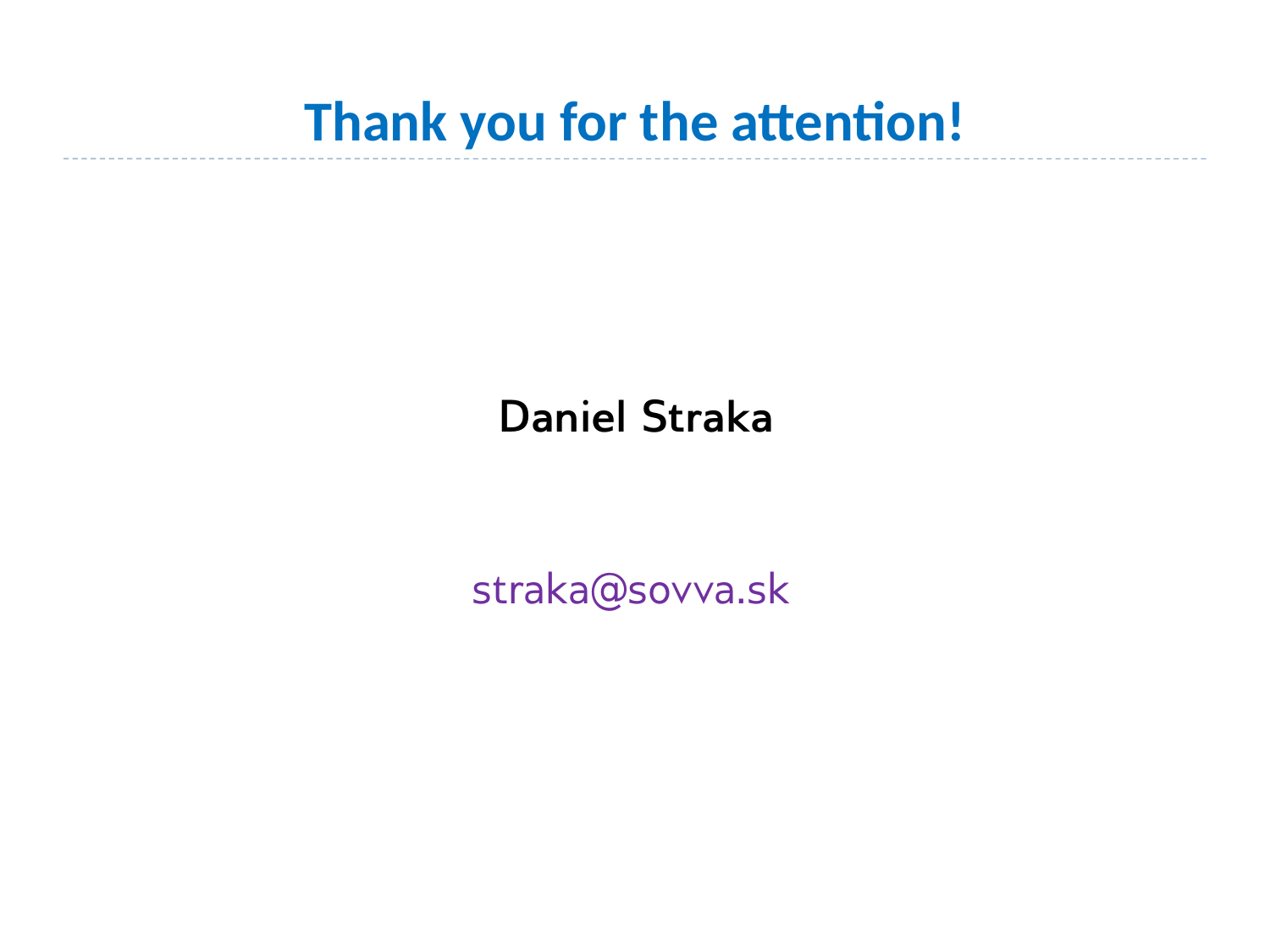

# Thank you for the attention!

                         Daniel Straka

straka@sovva.sk